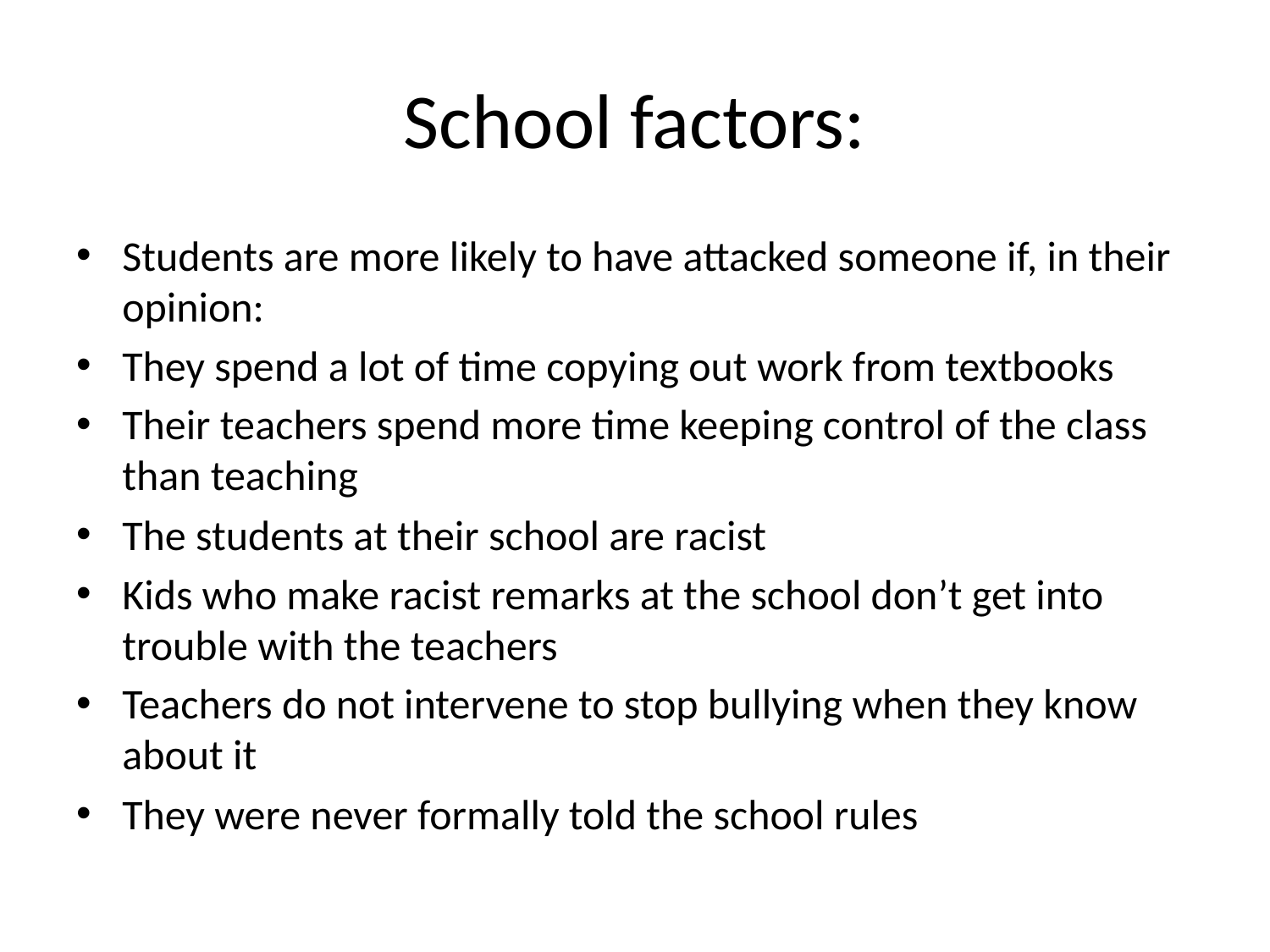

# School factors:
Students are more likely to have attacked someone if, in their opinion:
They spend a lot of time copying out work from textbooks
Their teachers spend more time keeping control of the class than teaching
The students at their school are racist
Kids who make racist remarks at the school don’t get into trouble with the teachers
Teachers do not intervene to stop bullying when they know about it
They were never formally told the school rules